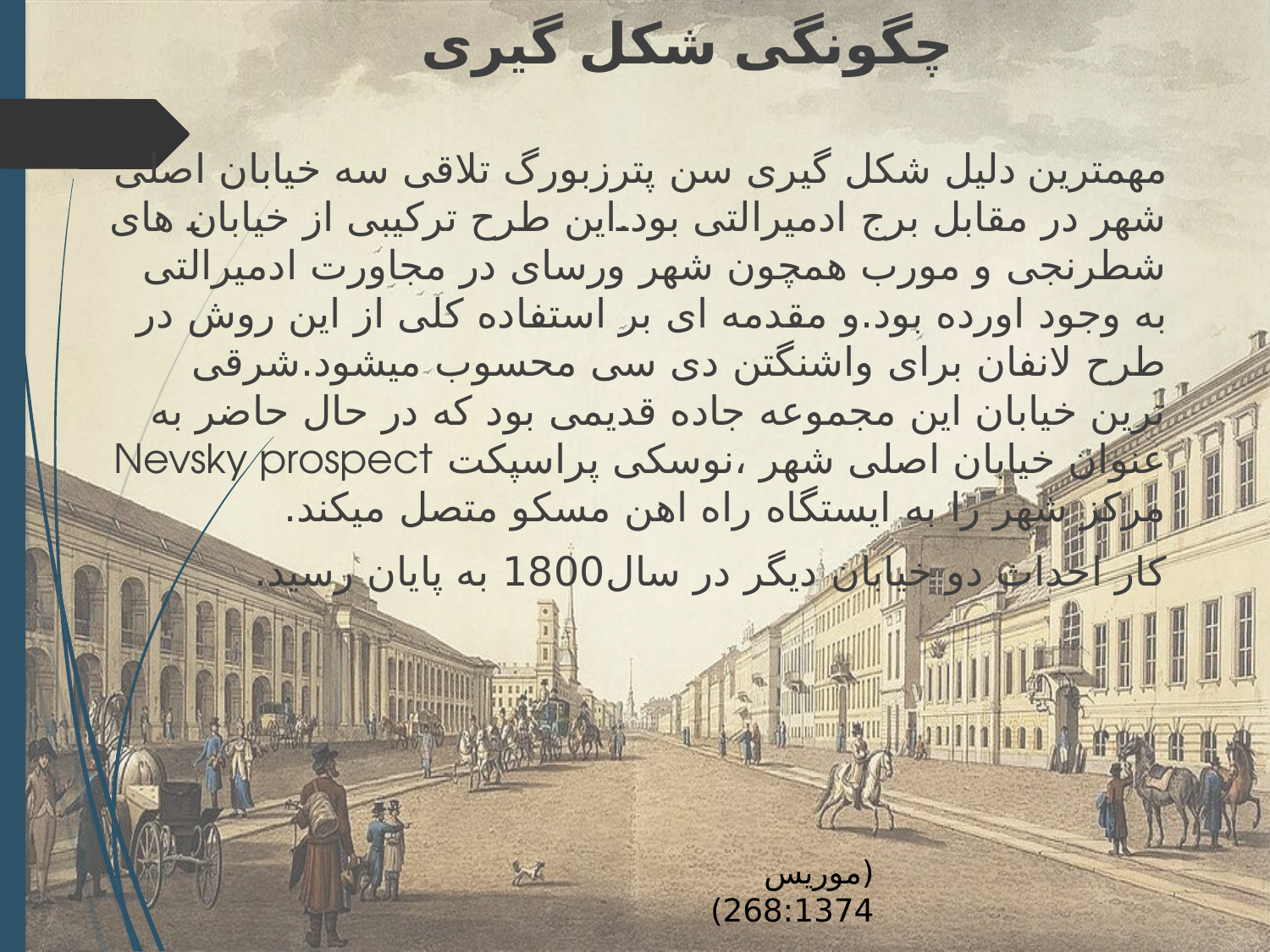

# چگونگی شکل گیری
مهمترین دلیل شکل گیری سن پترزبورگ تلاقی سه خیابان اصلی شهر در مقابل برج ادمیرالتی بود.این طرح ترکیبی از خیابان های شطرنجی و مورب همچون شهر ورسای در مجاورت ادمیرالتی به وجود اورده بود.و مقدمه ای بر استفاده کلی از این روش در طرح لانفان برای واشنگتن دی سی محسوب میشود.شرقی ترین خیابان این مجموعه جاده قدیمی بود که در حال حاضر به عنوان خیابان اصلی شهر ،نوسکی پراسپکت Nevsky prospect مرکز شهر را به ایستگاه راه اهن مسکو متصل میکند.
کار احداث دو خیابان دیگر در سال1800 به پایان رسید.

(موریس 268:1374)